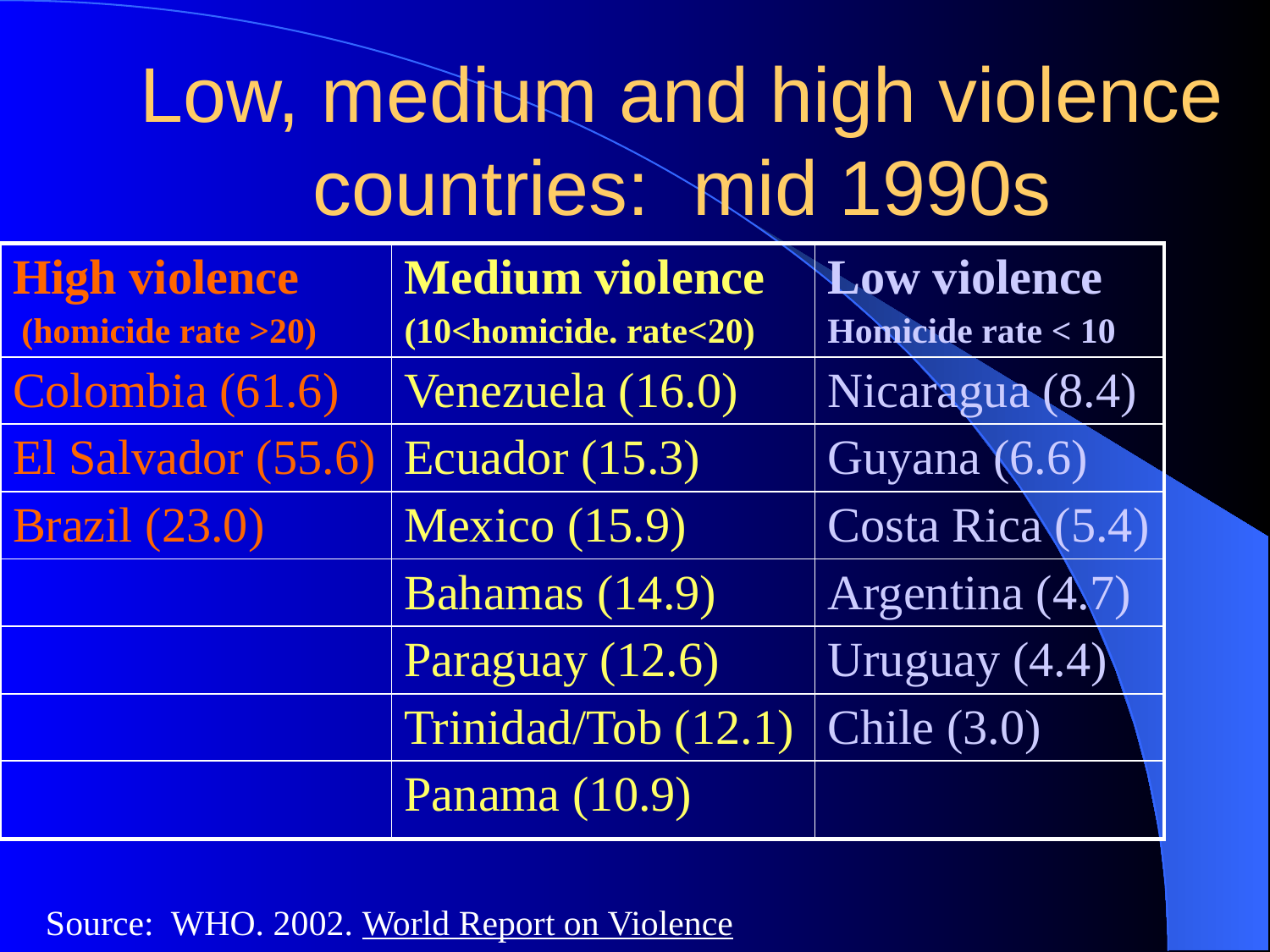

# Low, medium and high violence countries:  mid 1990s
| High violence (homicide rate >20) | Medium violence (10<homicide. rate<20) | Low violence Homicide rate < 10 |
| --- | --- | --- |
| Colombia (61.6) | Venezuela (16.0) | Nicaragua (8.4) |
| El Salvador (55.6) | Ecuador (15.3) | Guyana (6.6) |
| Brazil (23.0) | Mexico (15.9) | Costa Rica (5.4) |
|  | Bahamas (14.9) | Argentina (4.7) |
|  | Paraguay (12.6) | Uruguay (4.4) |
|  | Trinidad/Tob (12.1) | Chile (3.0) |
|  | Panama (10.9) |  |
Source:  WHO. 2002. World Report on Violence